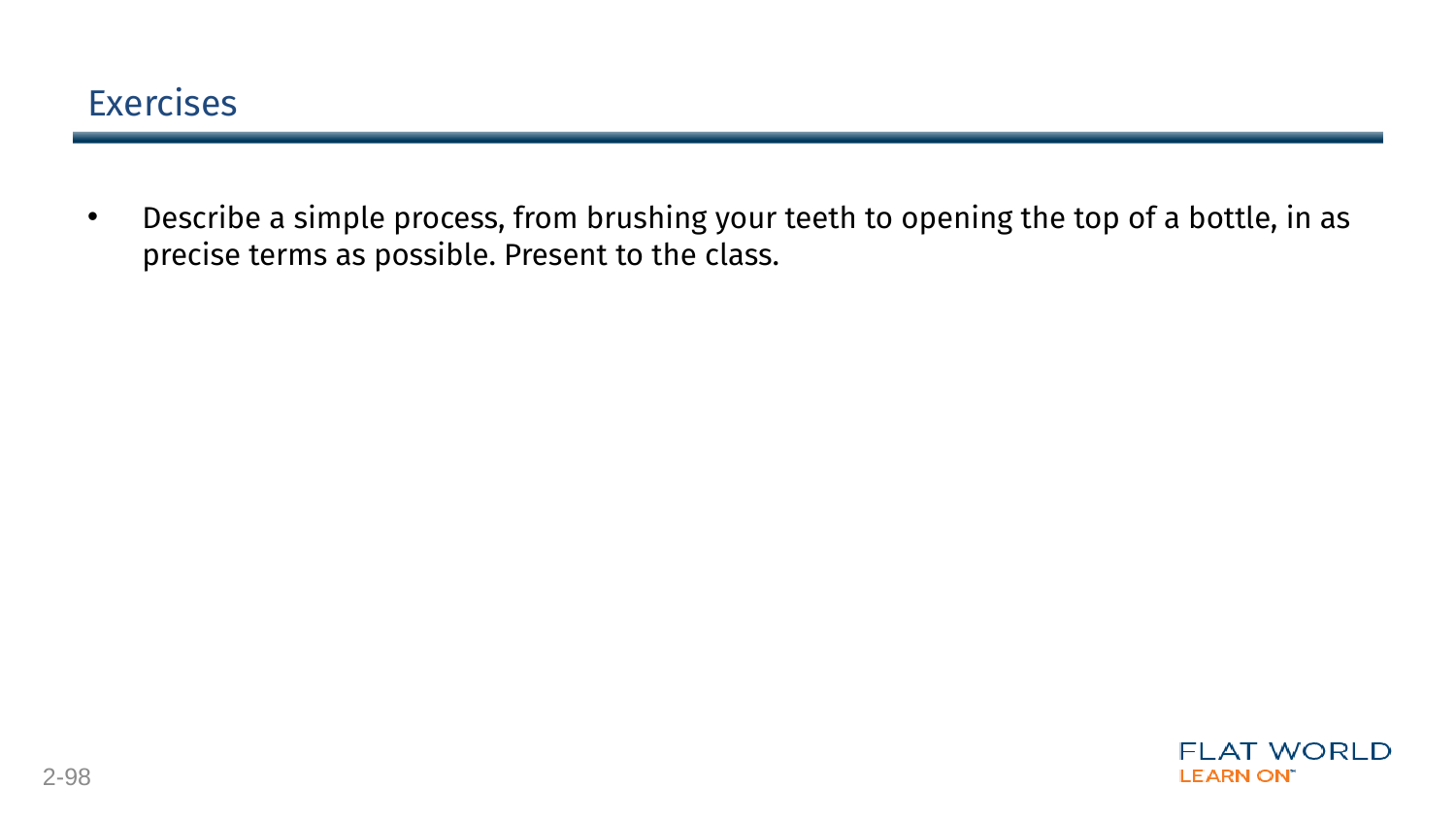

# Exercises
Describe a simple process, from brushing your teeth to opening the top of a bottle, in as precise terms as possible. Present to the class.

2-98